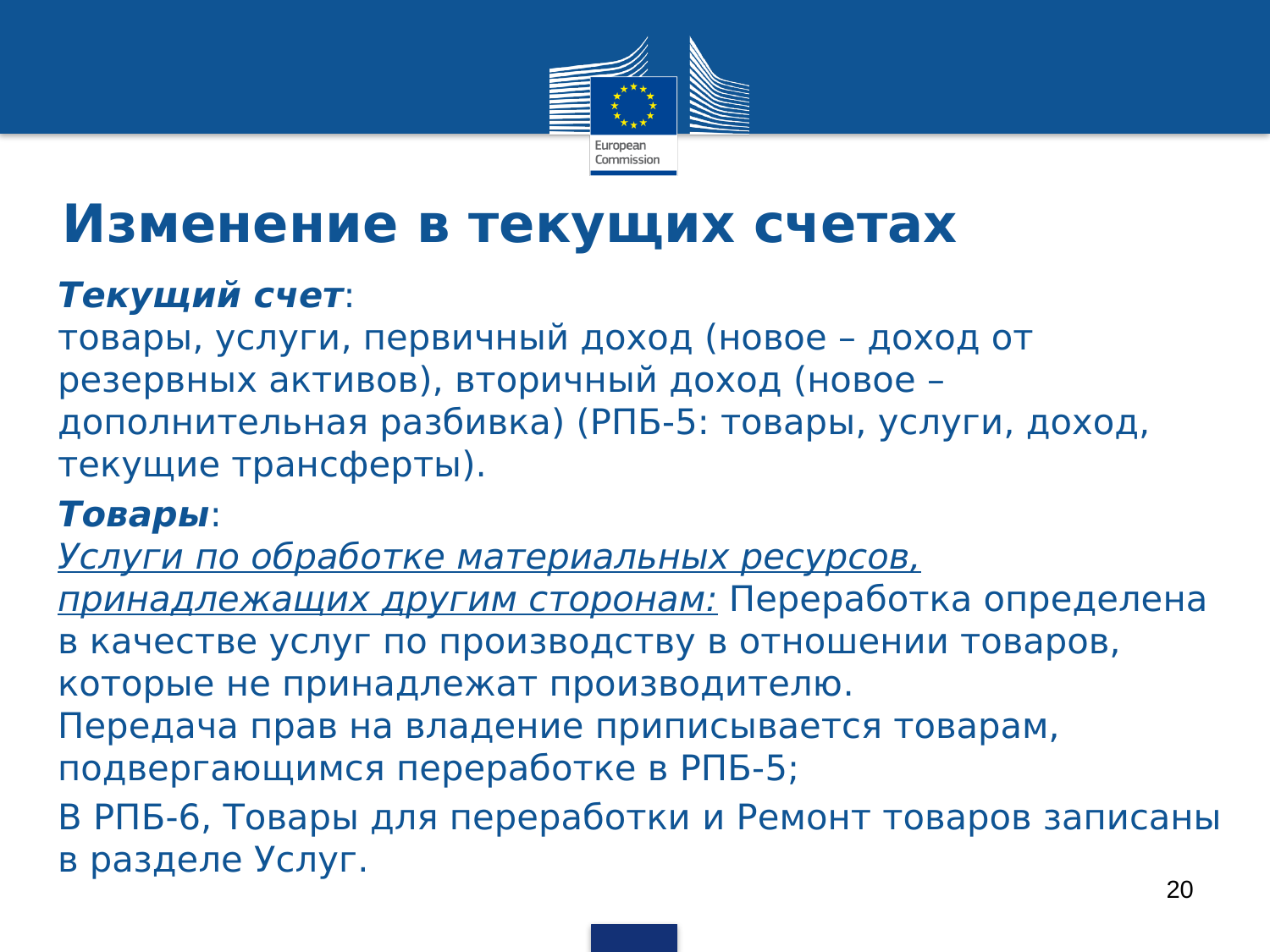

# Изменение в текущих счетах
Текущий счет:
товары, услуги, первичный доход (новое – доход от резервных активов), вторичный доход (новое – дополнительная разбивка) (РПБ-5: товары, услуги, доход, текущие трансферты).
Товары:
Услуги по обработке материальных ресурсов, принадлежащих другим сторонам: Переработка определена в качестве услуг по производству в отношении товаров, которые не принадлежат производителю.
Передача прав на владение приписывается товарам, подвергающимся переработке в РПБ-5;
В РПБ-6, Товары для переработки и Ремонт товаров записаны в разделе Услуг.
20